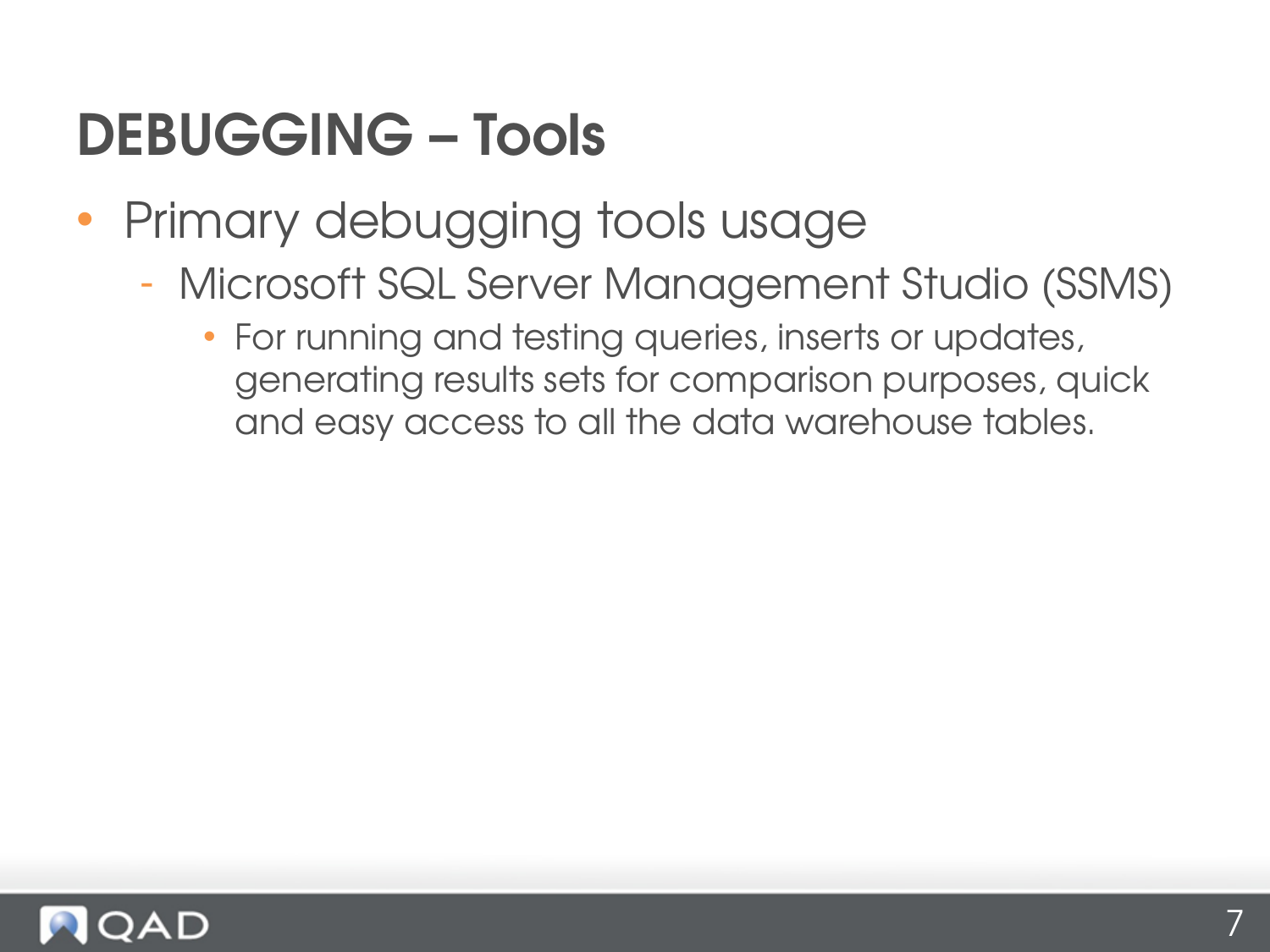

# DEBUGGING – Tools
Primary debugging tools usage
Microsoft SQL Server Management Studio (SSMS)
For running and testing queries, inserts or updates, generating results sets for comparison purposes, quick and easy access to all the data warehouse tables.

7